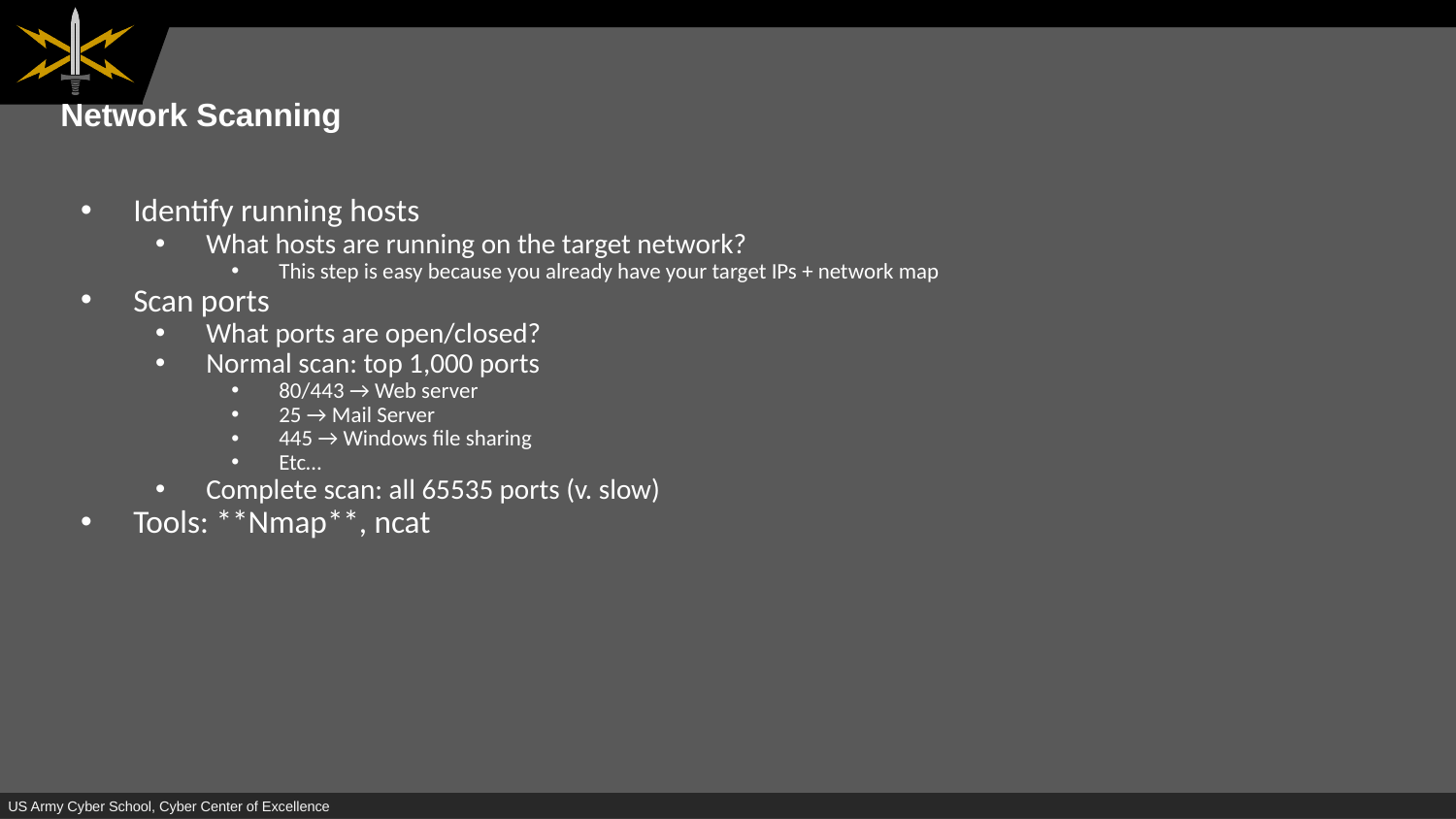

# Network Scanning
Identify running hosts
What hosts are running on the target network?
This step is easy because you already have your target IPs + network map
Scan ports
What ports are open/closed?
Normal scan: top 1,000 ports
80/443 → Web server
25 → Mail Server
445 → Windows file sharing
Etc…
Complete scan: all 65535 ports (v. slow)
Tools: **Nmap**, ncat